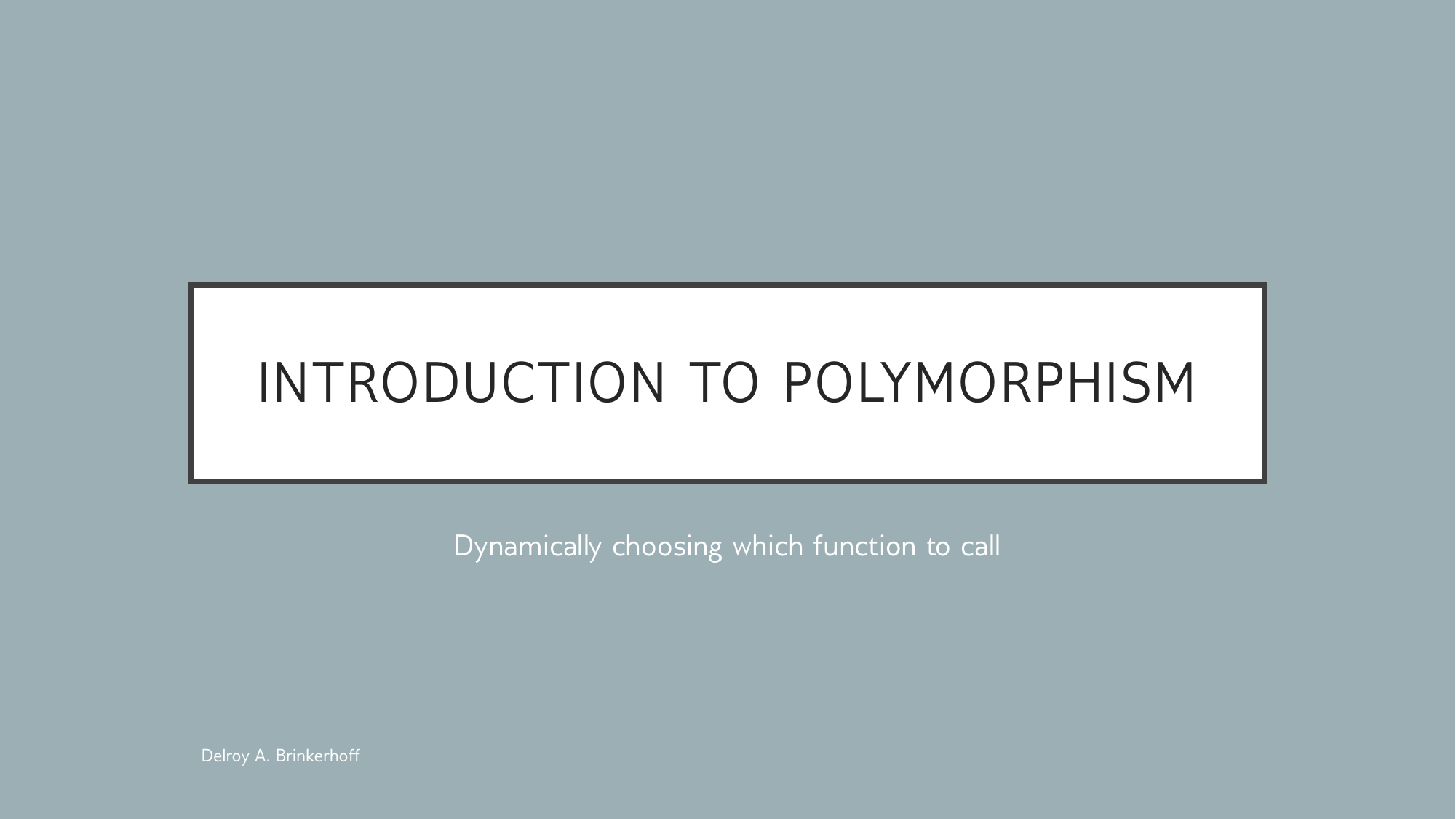

# Introduction to Polymorphism
Dynamically choosing which function to call
Delroy A. Brinkerhoff